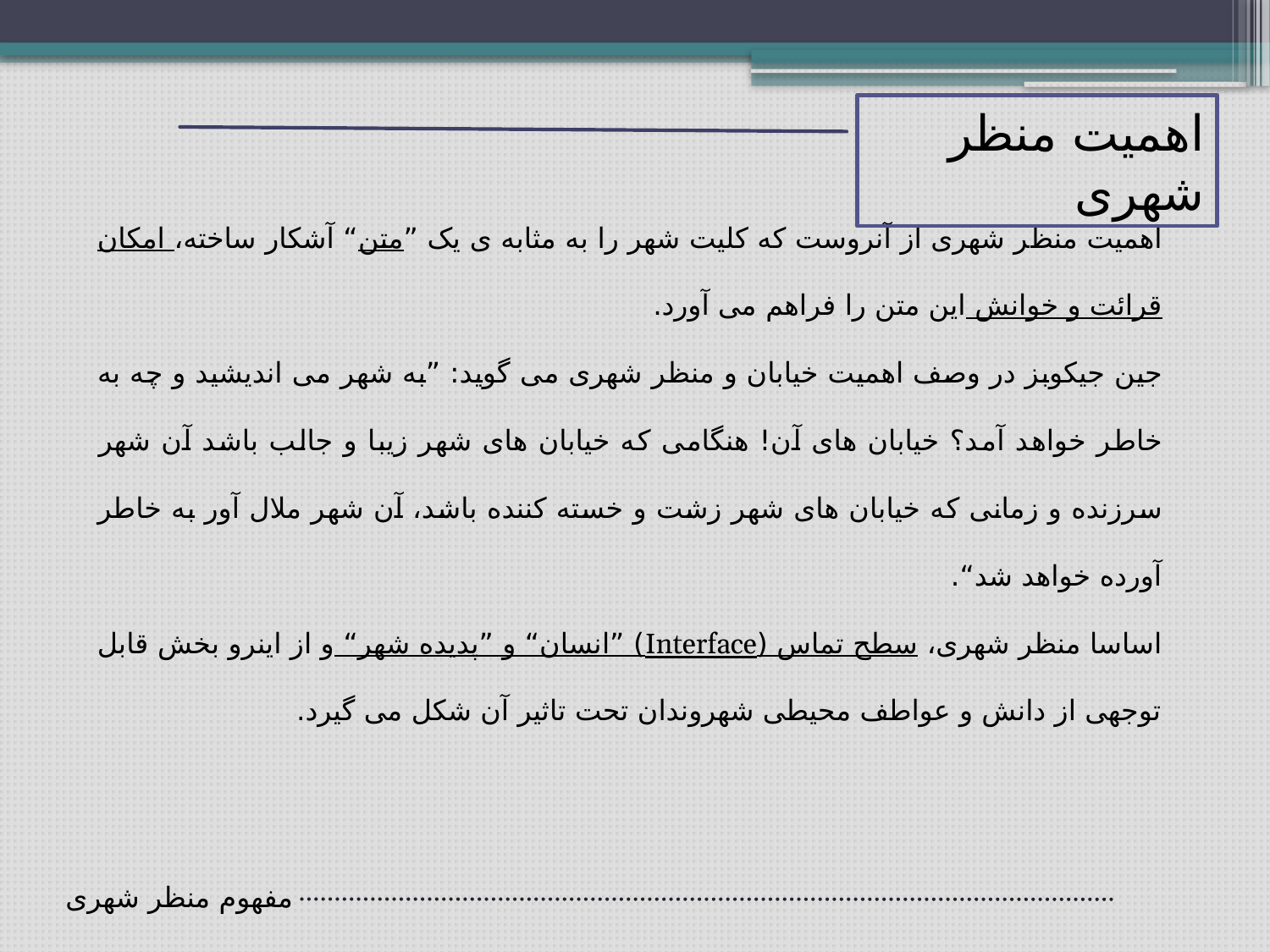

اهمیت منظر شهری
اهمیت منظر شهری از آنروست که کلیت شهر را به مثابه ی یک ”متن“ آشکار ساخته، امکان قرائت و خوانش این متن را فراهم می آورد.
جین جیکوبز در وصف اهمیت خیابان و منظر شهری می گوید: ”به شهر می اندیشید و چه به خاطر خواهد آمد؟ خیابان های آن! هنگامی که خیابان های شهر زیبا و جالب باشد آن شهر سرزنده و زمانی که خیابان های شهر زشت و خسته کننده باشد، آن شهر ملال آور به خاطر آورده خواهد شد“.
اساسا منظر شهری، سطح تماس (Interface) ”انسان“ و ”پدیده شهر“ و از اینرو بخش قابل توجهی از دانش و عواطف محیطی شهروندان تحت تاثیر آن شکل می گیرد.
مفهوم منظر شهری